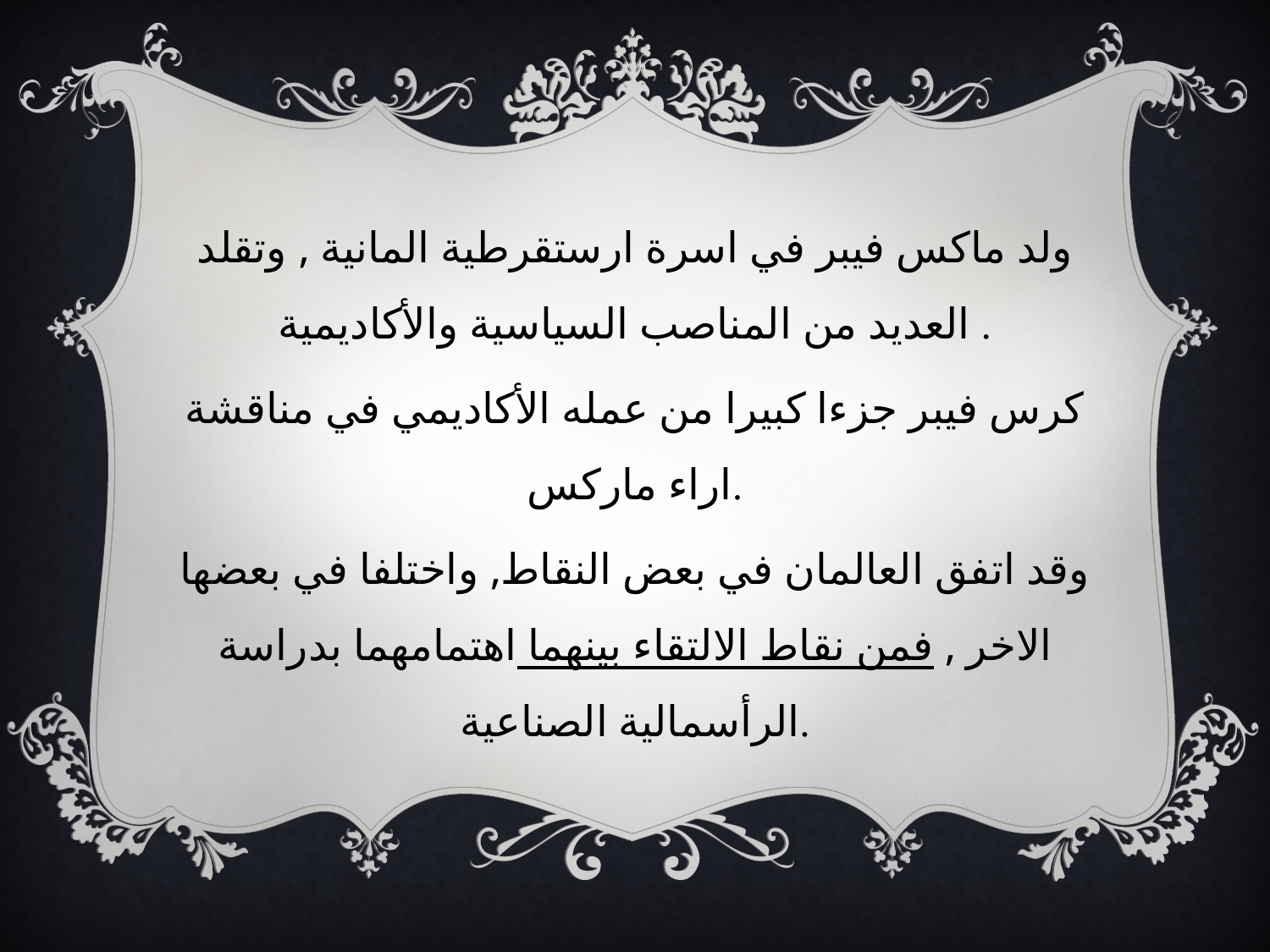

ولد ماكس فيبر في اسرة ارستقرطية المانية , وتقلد العديد من المناصب السياسية والأكاديمية .
كرس فيبر جزءا كبيرا من عمله الأكاديمي في مناقشة اراء ماركس.
وقد اتفق العالمان في بعض النقاط, واختلفا في بعضها الاخر , فمن نقاط الالتقاء بينهما اهتمامهما بدراسة الرأسمالية الصناعية.